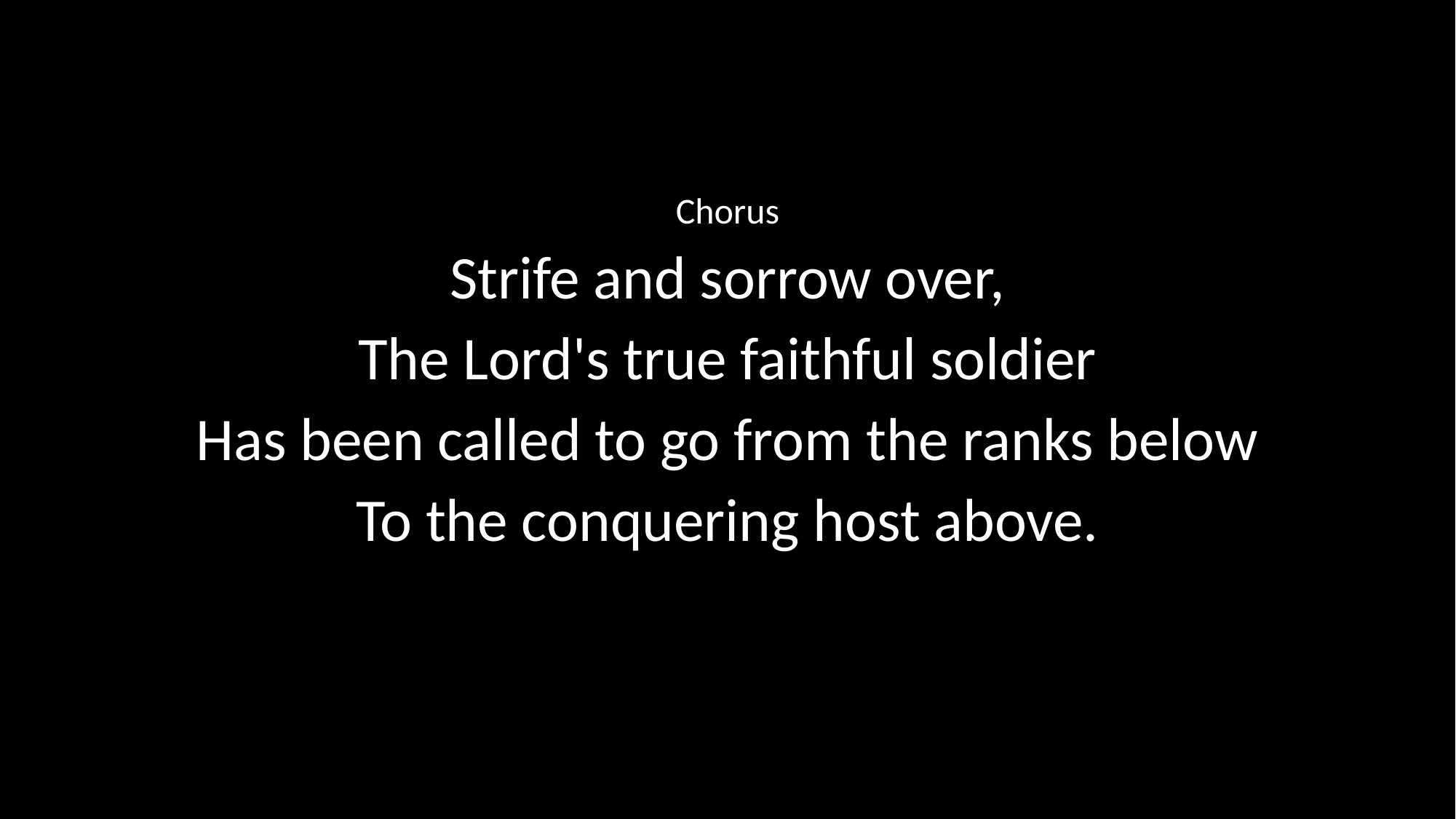

Chorus
Strife and sorrow over,
The Lord's true faithful soldier
Has been called to go from the ranks below
To the conquering host above.